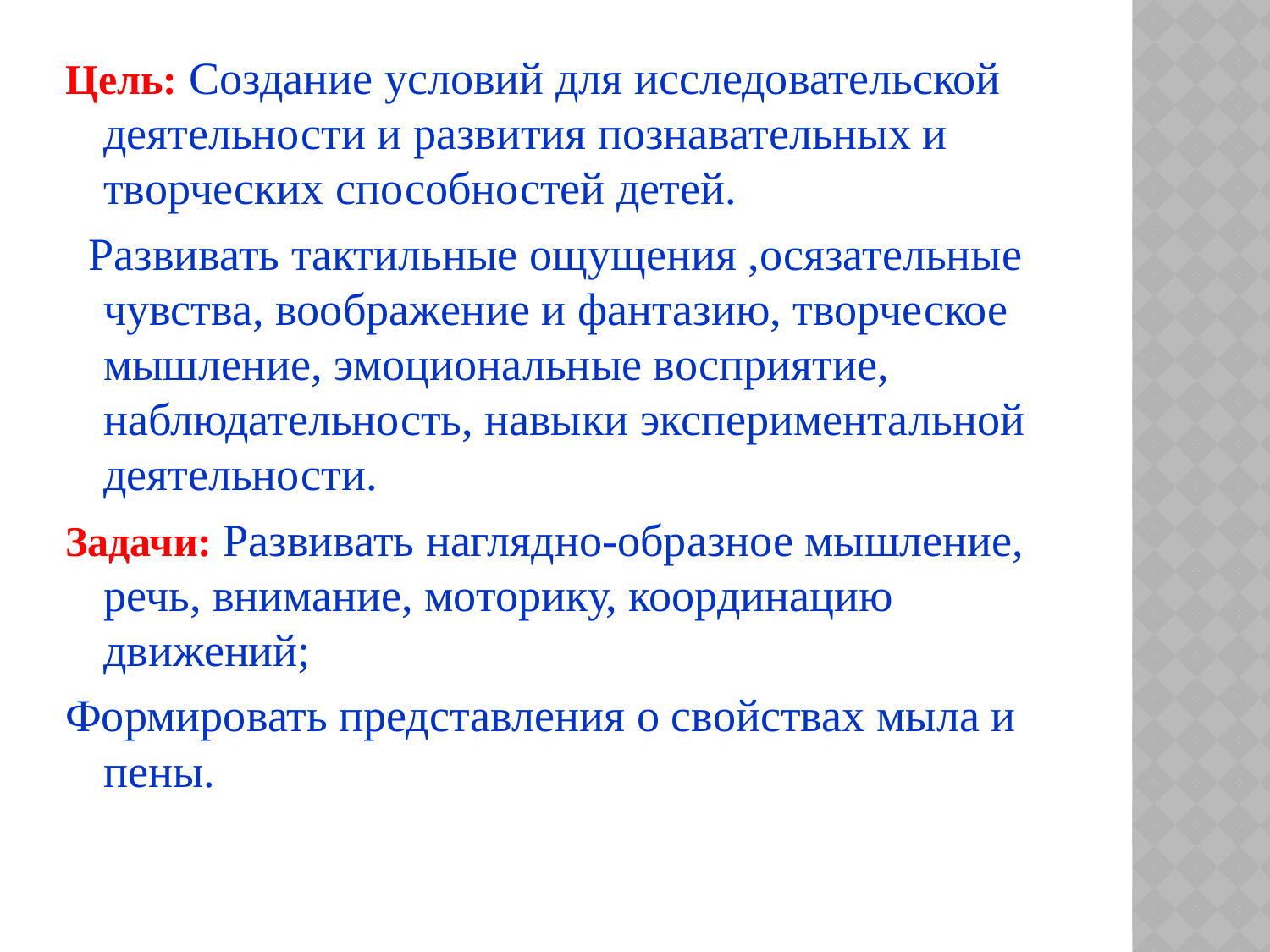

Цель: Создание условий для исследовательской деятельности и развития познавательных и творческих способностей детей.
  Развивать тактильные ощущения ,осязательные чувства, воображение и фантазию, творческое мышление, эмоциональные восприятие, наблюдательность, навыки экспериментальной деятельности.
Задачи: Развивать наглядно-образное мышление, речь, внимание, моторику, координацию движений;
Формировать представления о свойствах мыла и пены.

#